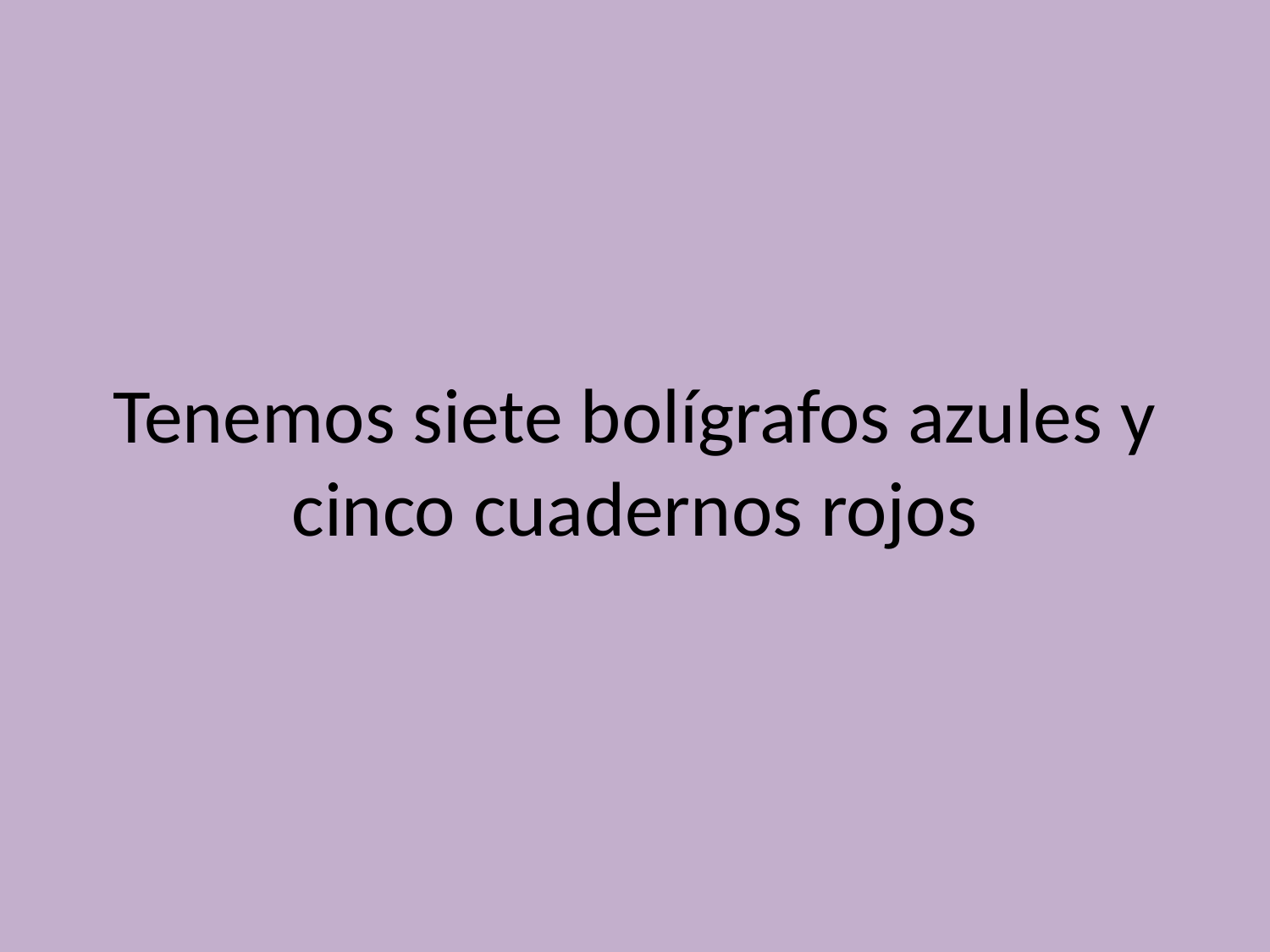

# Tenemos siete bolígrafos azules y cinco cuadernos rojos